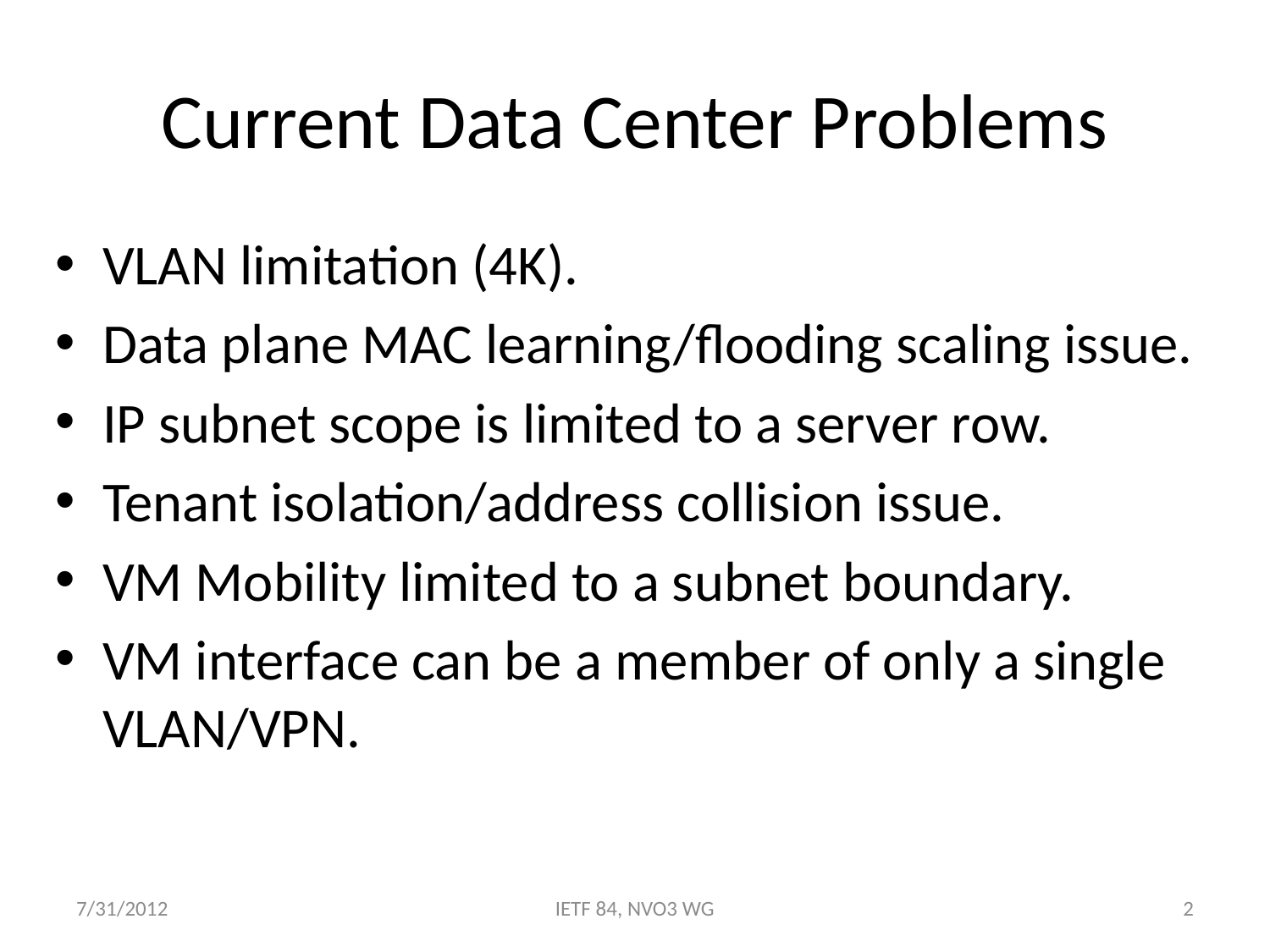

# Current Data Center Problems
VLAN limitation (4K).
Data plane MAC learning/flooding scaling issue.
IP subnet scope is limited to a server row.
Tenant isolation/address collision issue.
VM Mobility limited to a subnet boundary.
VM interface can be a member of only a single VLAN/VPN.

7/31/2012
IETF 84, NVO3 WG
2